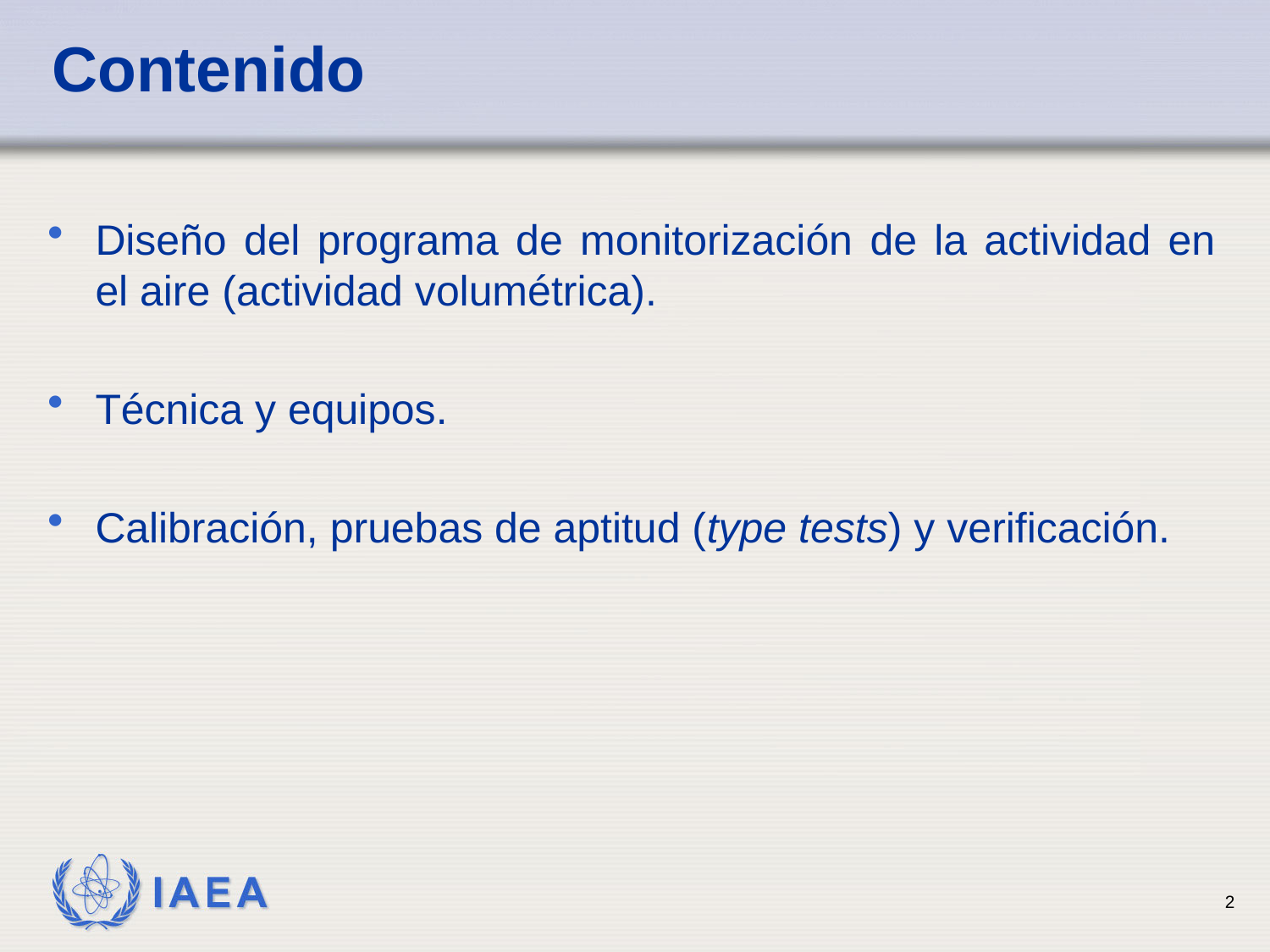

# Contenido
Diseño del programa de monitorización de la actividad en el aire (actividad volumétrica).

Técnica y equipos.

Calibración, pruebas de aptitud (type tests) y verificación.

2